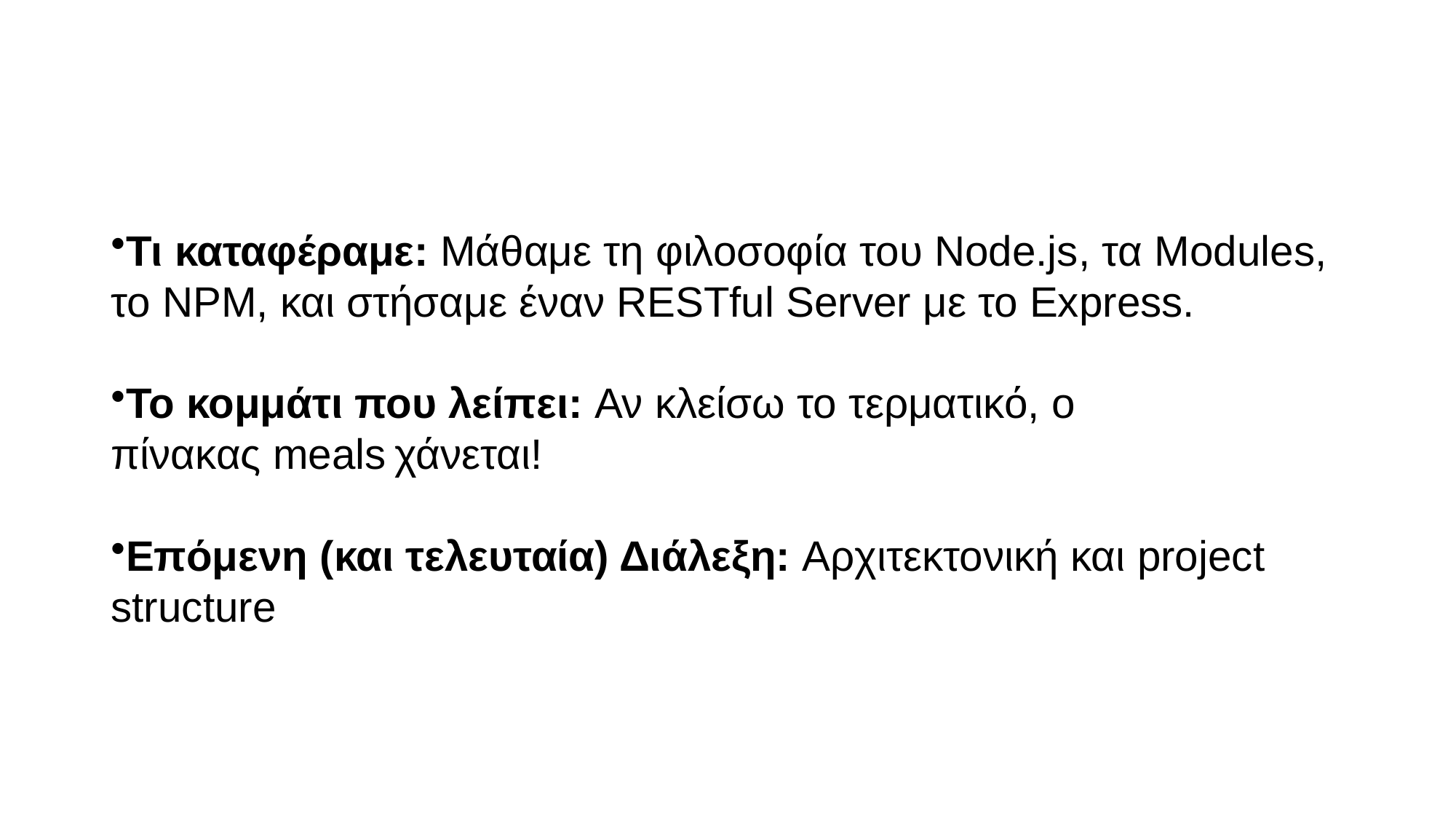

#
Τι καταφέραμε: Μάθαμε τη φιλοσοφία του Node.js, τα Modules, το NPM, και στήσαμε έναν RESTful Server με το Express.

Το κομμάτι που λείπει: Αν κλείσω το τερματικό, ο πίνακας meals χάνεται!

Επόμενη (και τελευταία) Διάλεξη: Αρχιτεκτονική και project structure